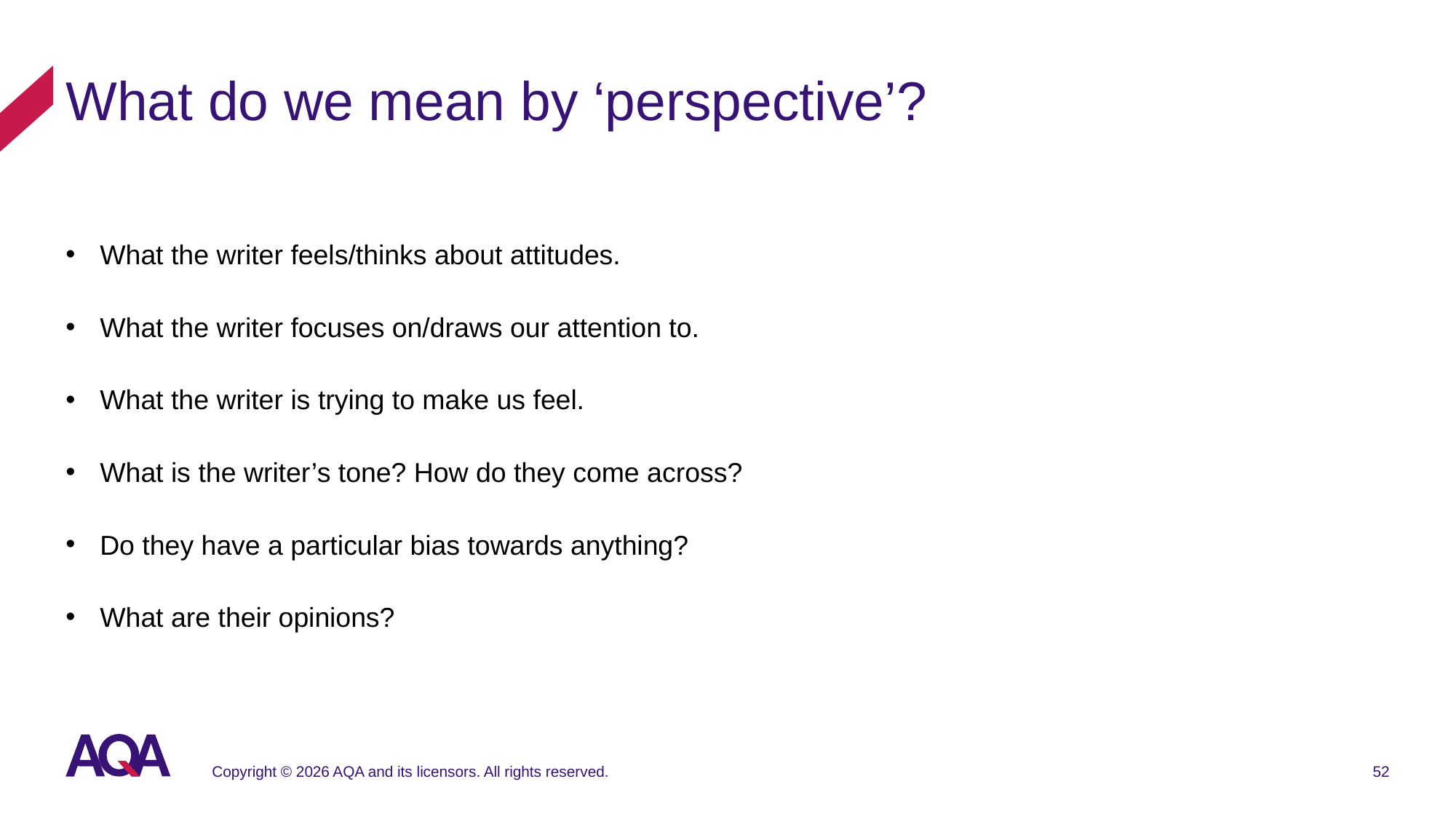

# What do we mean by ‘perspective’?
What the writer feels/thinks about attitudes.
What the writer focuses on/draws our attention to.
What the writer is trying to make us feel.
What is the writer’s tone? How do they come across?
Do they have a particular bias towards anything?
What are their opinions?

Copyright © 2026 AQA and its licensors. All rights reserved.
52